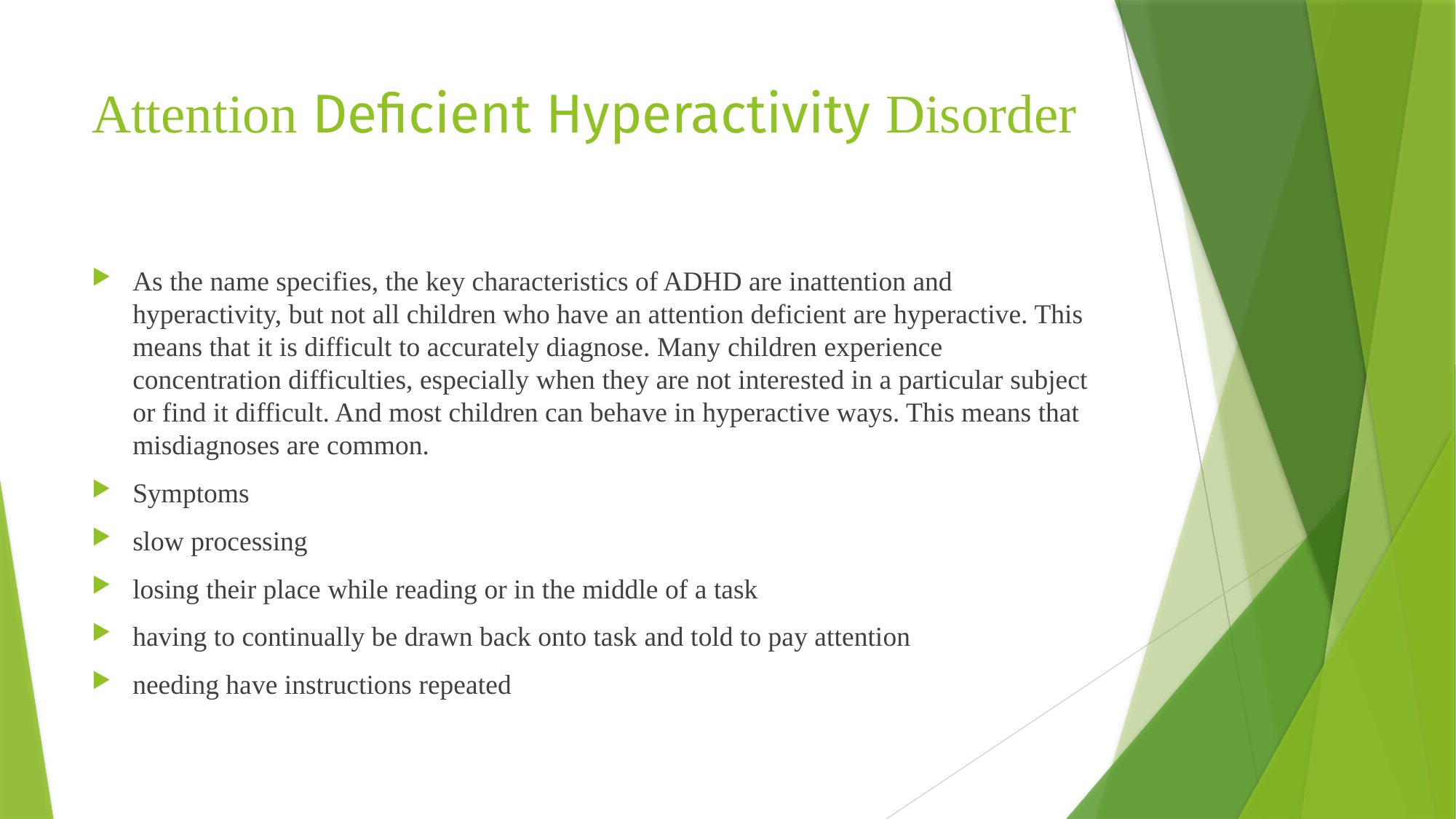

# Attention Deficient Hyperactivity Disorder
As the name specifies, the key characteristics of ADHD are inattention and hyperactivity, but not all children who have an attention deficient are hyperactive. This means that it is difficult to accurately diagnose. Many children experience  concentration difficulties, especially when they are not interested in a particular subject or find it difficult. And most children can behave in hyperactive ways. This means that misdiagnoses are common.
Symptoms
slow processing
losing their place while reading or in the middle of a task
having to continually be drawn back onto task and told to pay attention
needing have instructions repeated